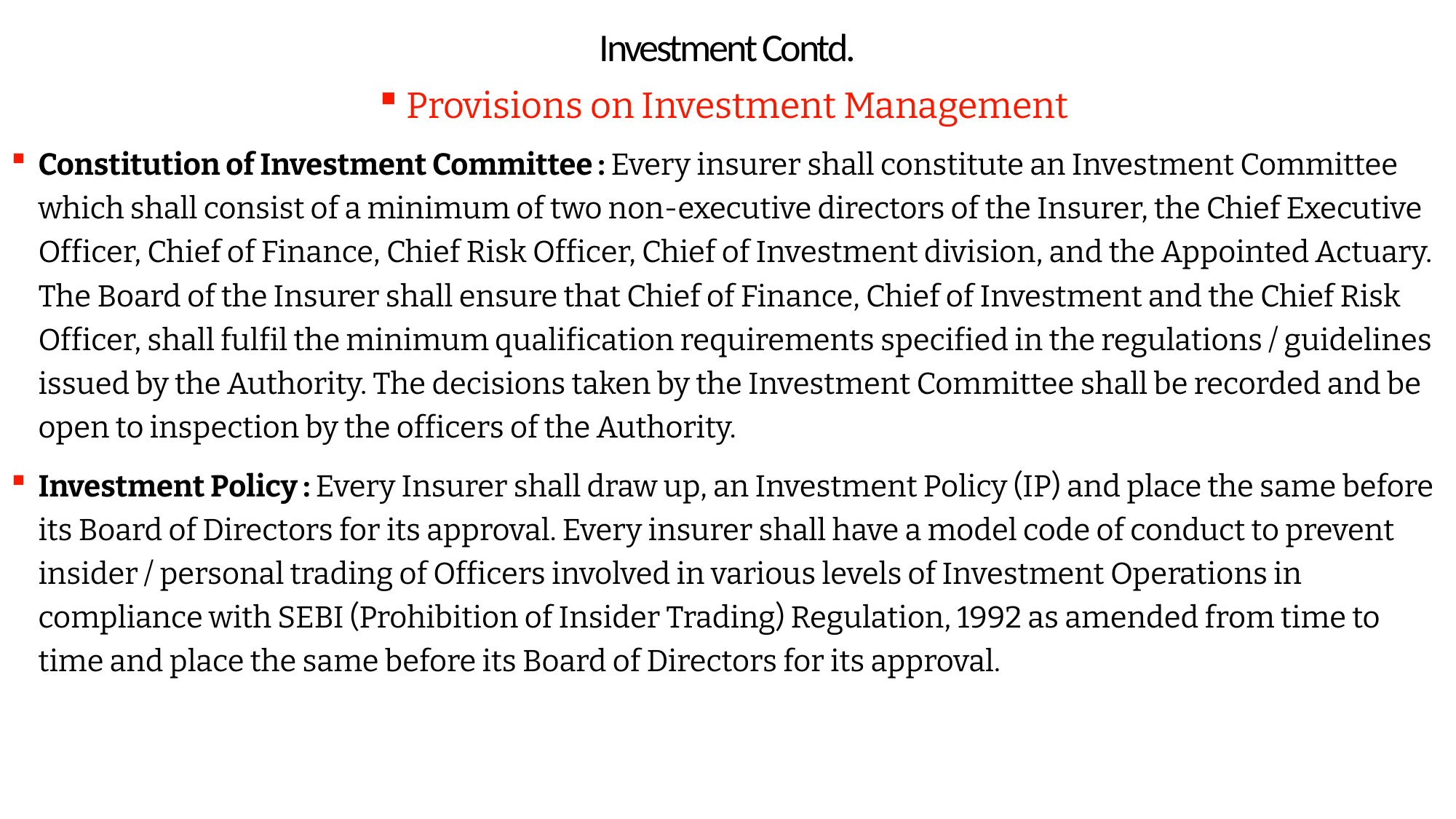

Investment Contd.
Provisions on Investment Management

Constitution of Investment Committee : Every insurer shall constitute an Investment Committee which shall consist of a minimum of two non-executive directors of the Insurer, the Chief Executive Officer, Chief of Finance, Chief Risk Officer, Chief of Investment division, and the Appointed Actuary. The Board of the Insurer shall ensure that Chief of Finance, Chief of Investment and the Chief Risk Officer, shall fulfil the minimum qualification requirements specified in the regulations / guidelines issued by the Authority. The decisions taken by the Investment Committee shall be recorded and be open to inspection by the officers of the Authority.
Investment Policy : Every Insurer shall draw up, an Investment Policy (IP) and place the same before its Board of Directors for its approval. Every insurer shall have a model code of conduct to prevent insider / personal trading of Officers involved in various levels of Investment Operations in compliance with SEBI (Prohibition of Insider Trading) Regulation, 1992 as amended from time to time and place the same before its Board of Directors for its approval.